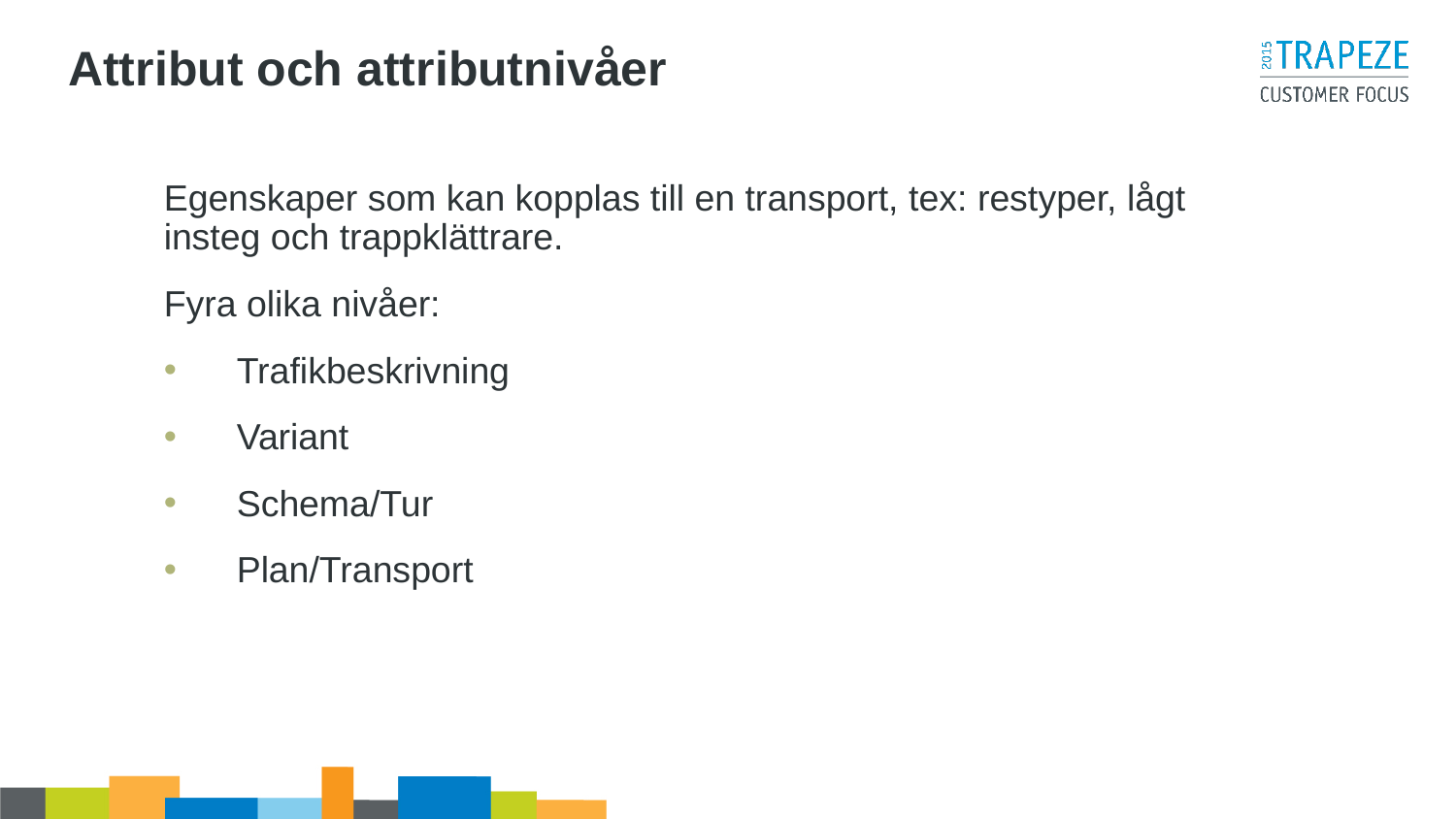

# Attribut och attributnivåer
Egenskaper som kan kopplas till en transport, tex: restyper, lågt insteg och trappklättrare.
Fyra olika nivåer:
Trafikbeskrivning
Variant
Schema/Tur
Plan/Transport